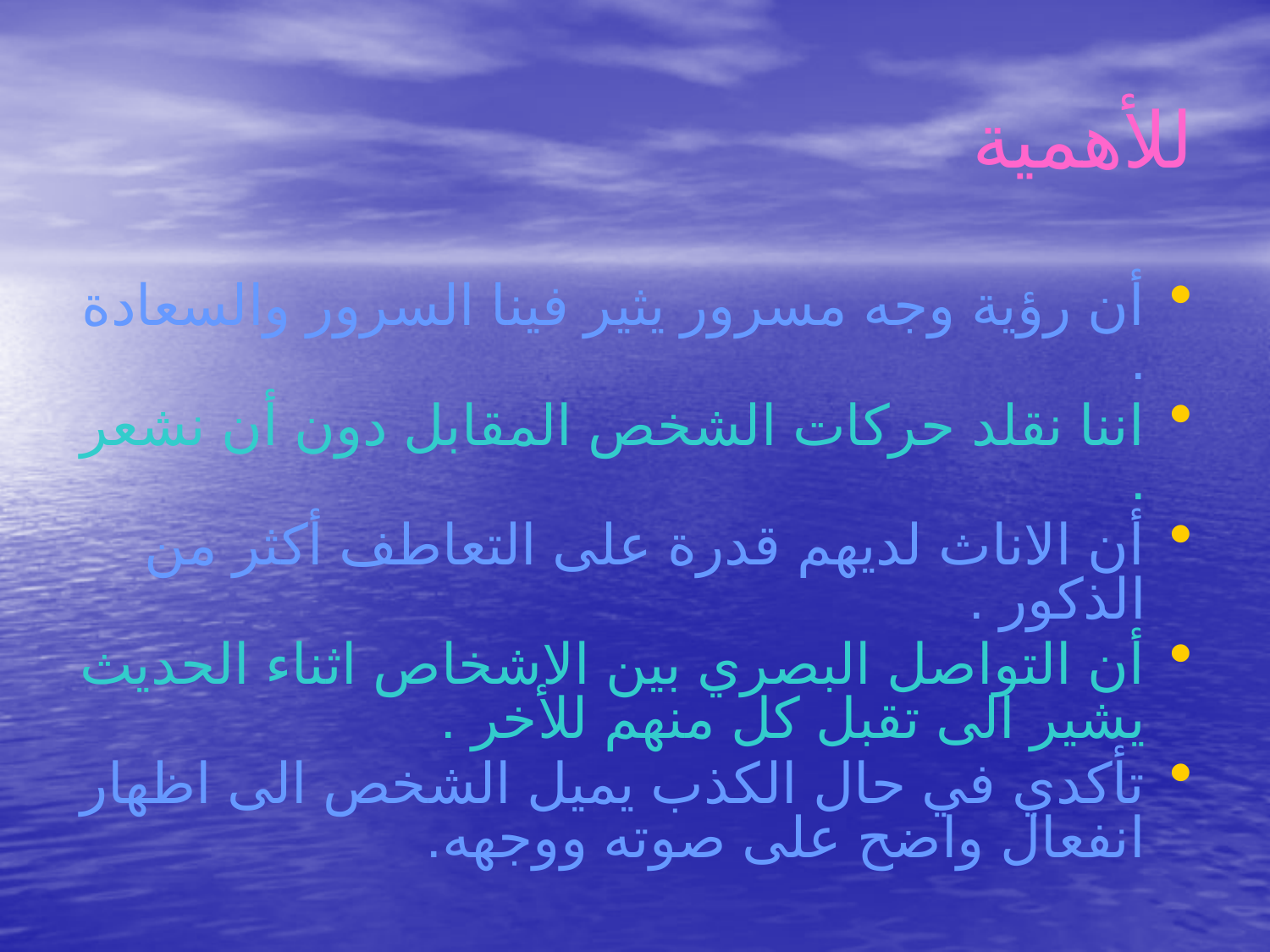

# للأهمية
أن رؤية وجه مسرور يثير فينا السرور والسعادة .
اننا نقلد حركات الشخص المقابل دون أن نشعر .
أن الاناث لديهم قدرة على التعاطف أكثر من الذكور .
أن التواصل البصري بين الاشخاص اثناء الحديث يشير الى تقبل كل منهم للأخر .
تأكدي في حال الكذب يميل الشخص الى اظهار انفعال واضح على صوته ووجهه.